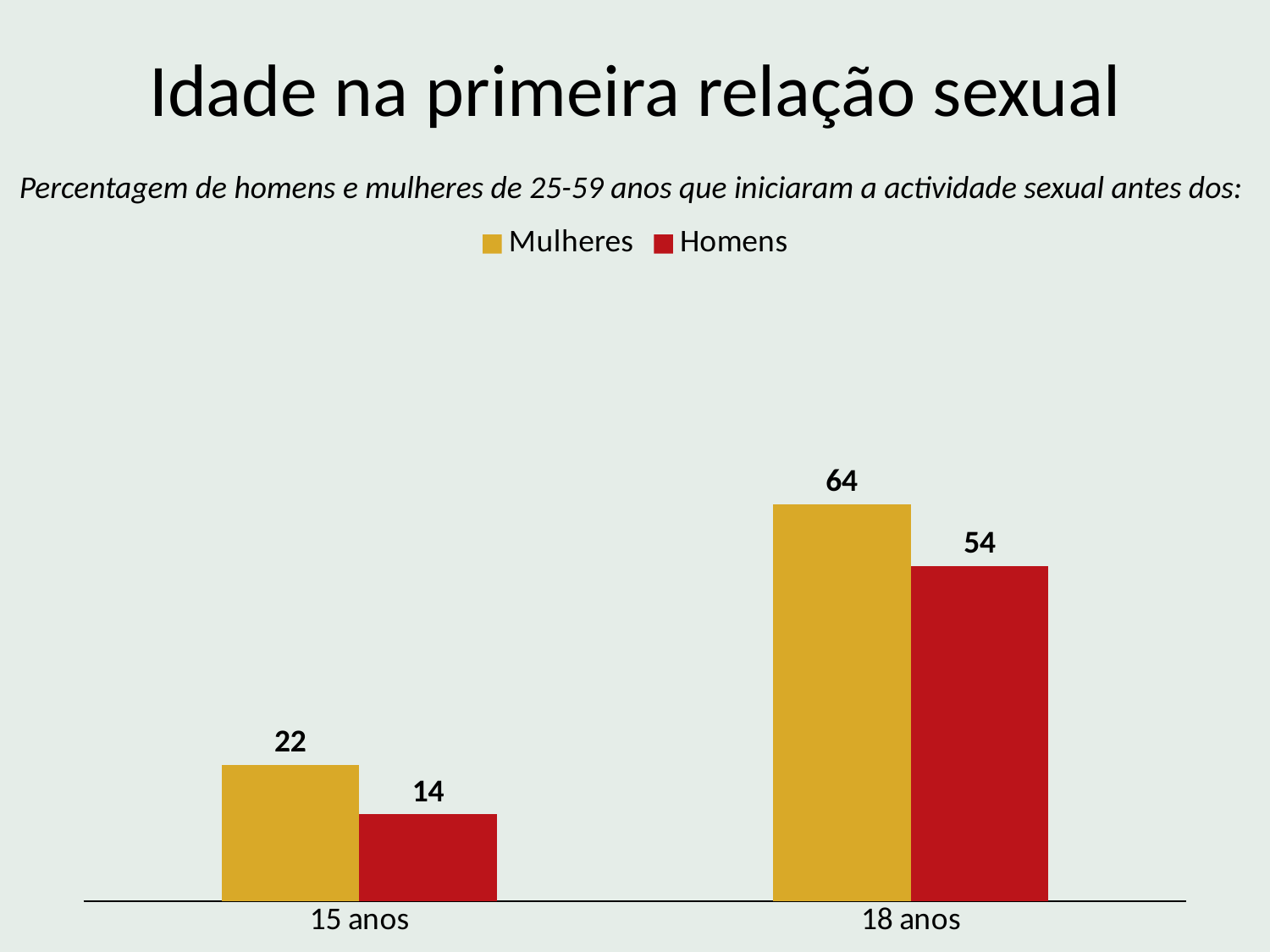

Idade na primeira relação sexual
Percentagem de homens e mulheres de 25-59 anos que iniciaram a actividade sexual antes dos:

### Chart

| Category | Mulheres | Homens |
|---|---|---|
| 15 anos | 22.0 | 14.0 |
| 18 anos | 64.0 | 54.0 |